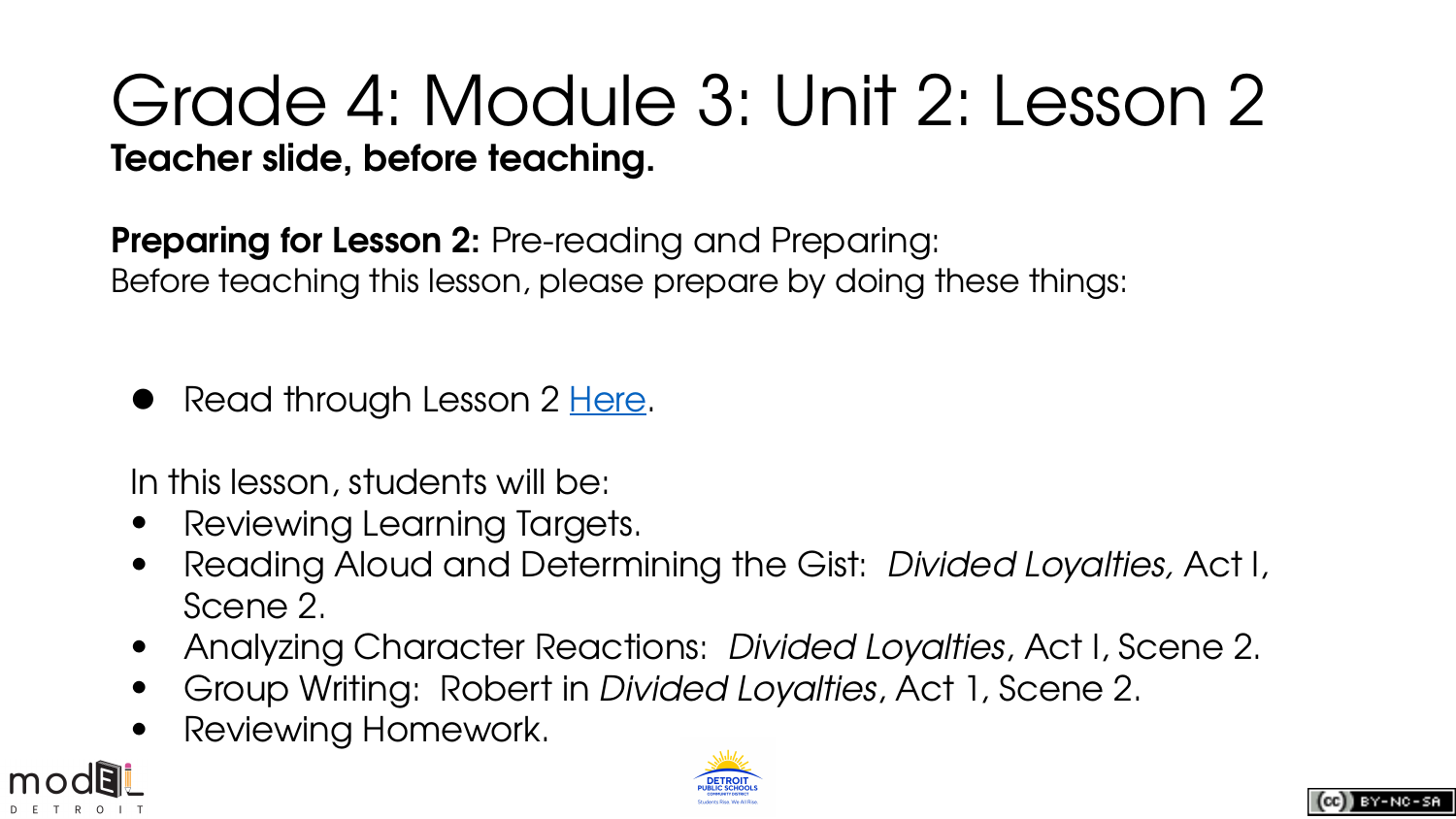

# Grade 4: Module 3: Unit 2: Lesson 2
Teacher slide, before teaching.
Preparing for Lesson 2: Pre-reading and Preparing:
Before teaching this lesson, please prepare by doing these things:

Read through Lesson 2 Here.
In this lesson, students will be:
Reviewing Learning Targets.
Reading Aloud and Determining the Gist:  Divided Loyalties, Act I, Scene 2.
Analyzing Character Reactions:  Divided Loyalties, Act I, Scene 2.
Group Writing:  Robert in Divided Loyalties, Act 1, Scene 2.
Reviewing Homework.